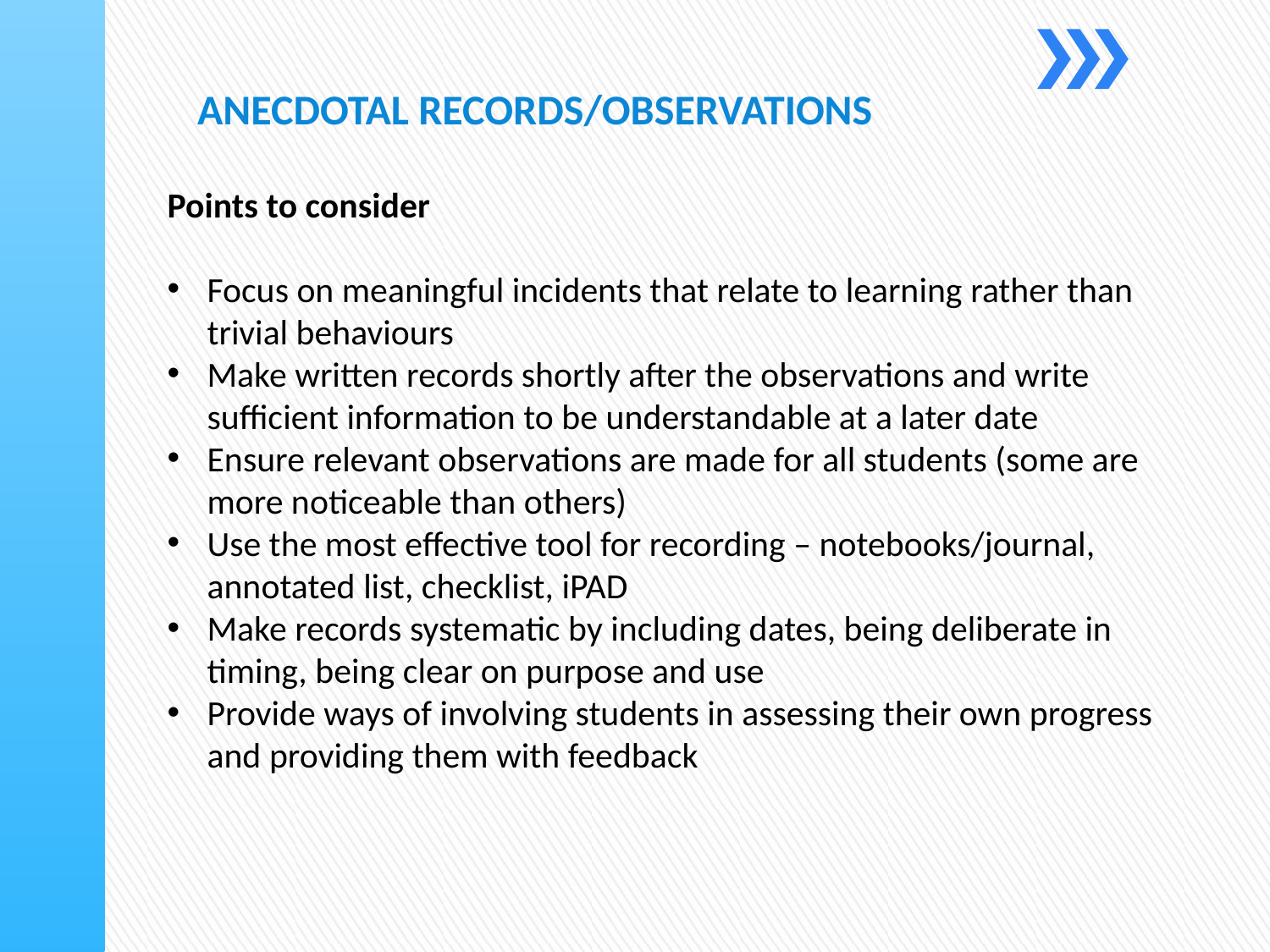

ANECDOTAL RECORDS/OBSERVATIONS
Points to consider

Focus on meaningful incidents that relate to learning rather than trivial behaviours
Make written records shortly after the observations and write sufficient information to be understandable at a later date
Ensure relevant observations are made for all students (some are more noticeable than others)
Use the most effective tool for recording – notebooks/journal, annotated list, checklist, iPAD
Make records systematic by including dates, being deliberate in timing, being clear on purpose and use
Provide ways of involving students in assessing their own progress and providing them with feedback